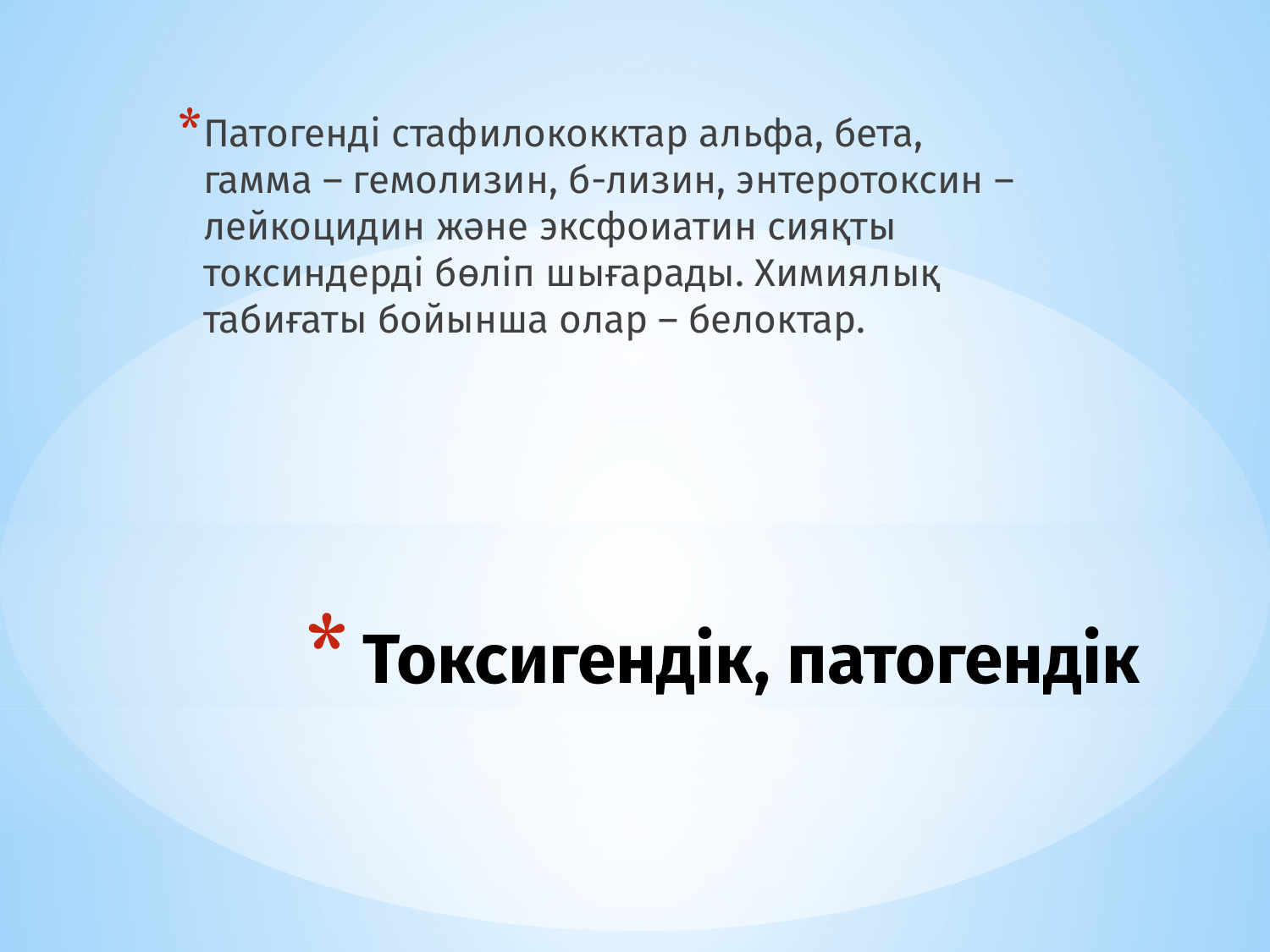

Патогенді стафилококктар альфа, бета, гамма – гемолизин, б-лизин, энтеротоксин – лейкоцидин және эксфоиатин сияқты токсиндерді бөліп шығарады. Химиялық табиғаты бойынша олар – белоктар.
# Токсигендік, патогендік